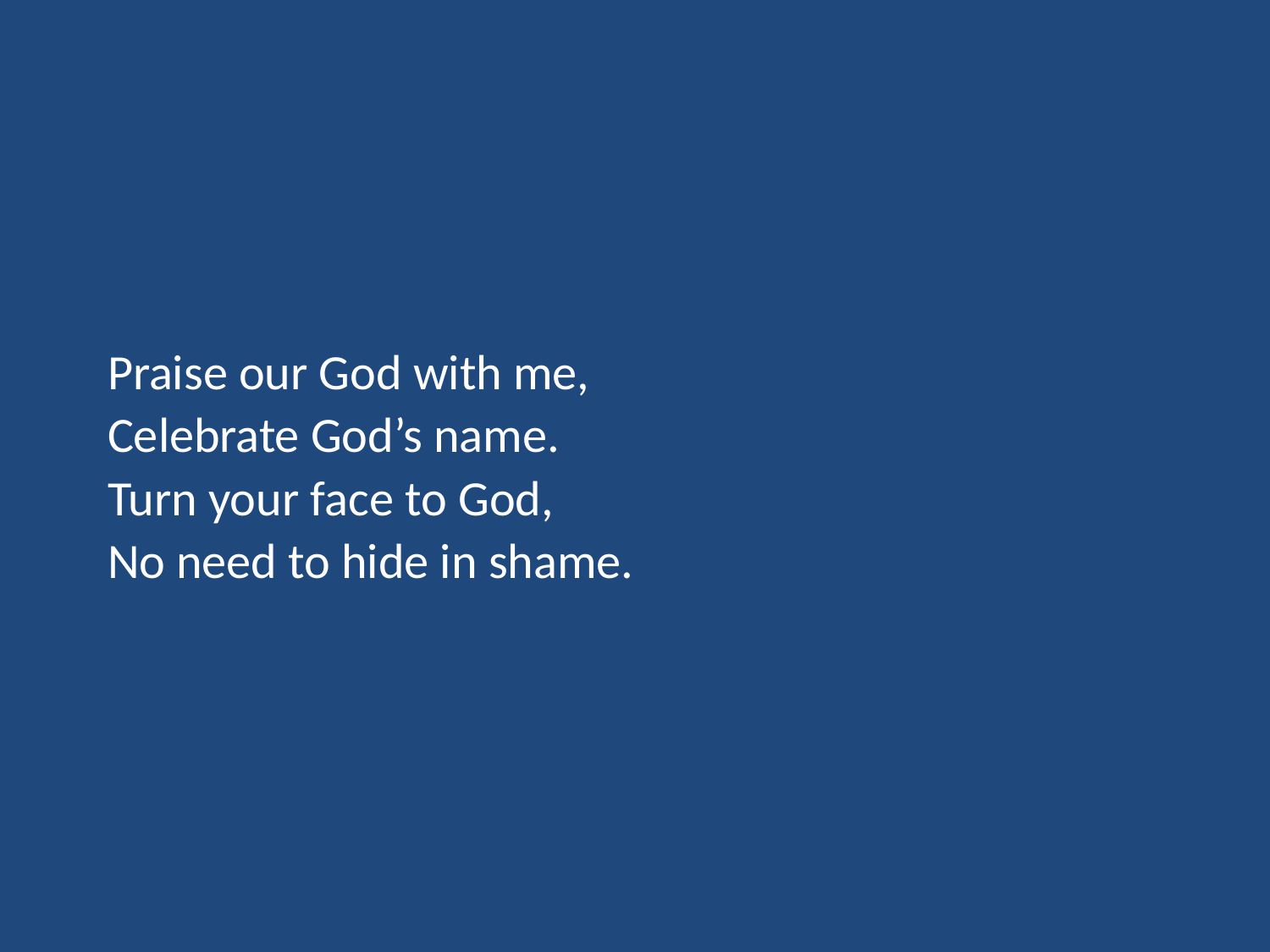

Praise our God with me,
Celebrate God’s name.
Turn your face to God,
No need to hide in shame.